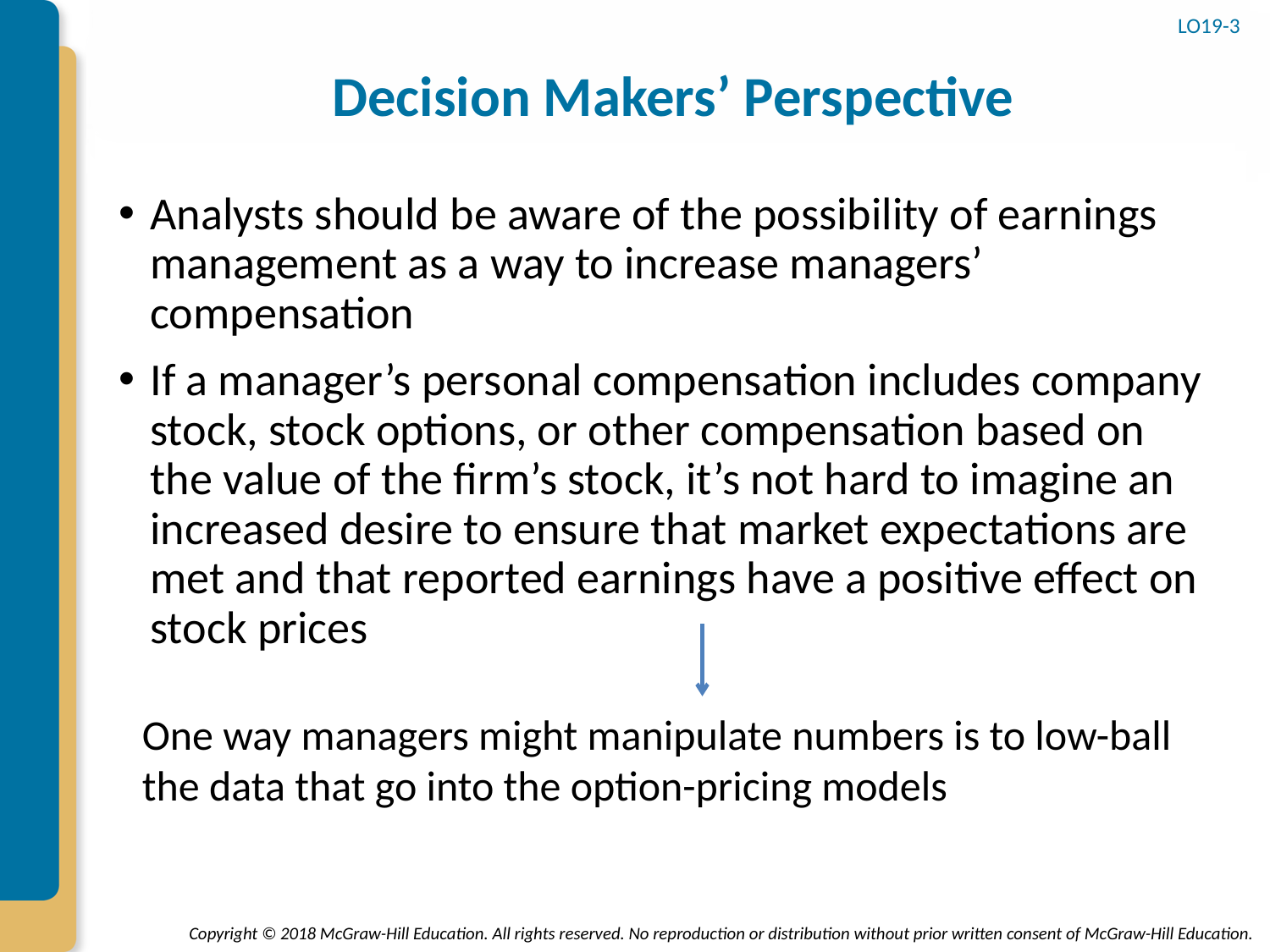

# Decision Makers’ Perspective
LO19-3
Analysts should be aware of the possibility of earnings management as a way to increase managers’ compensation
If a manager’s personal compensation includes company stock, stock options, or other compensation based on the value of the firm’s stock, it’s not hard to imagine an increased desire to ensure that market expectations are met and that reported earnings have a positive effect on stock prices

One way managers might manipulate numbers is to low-ball the data that go into the option-pricing models